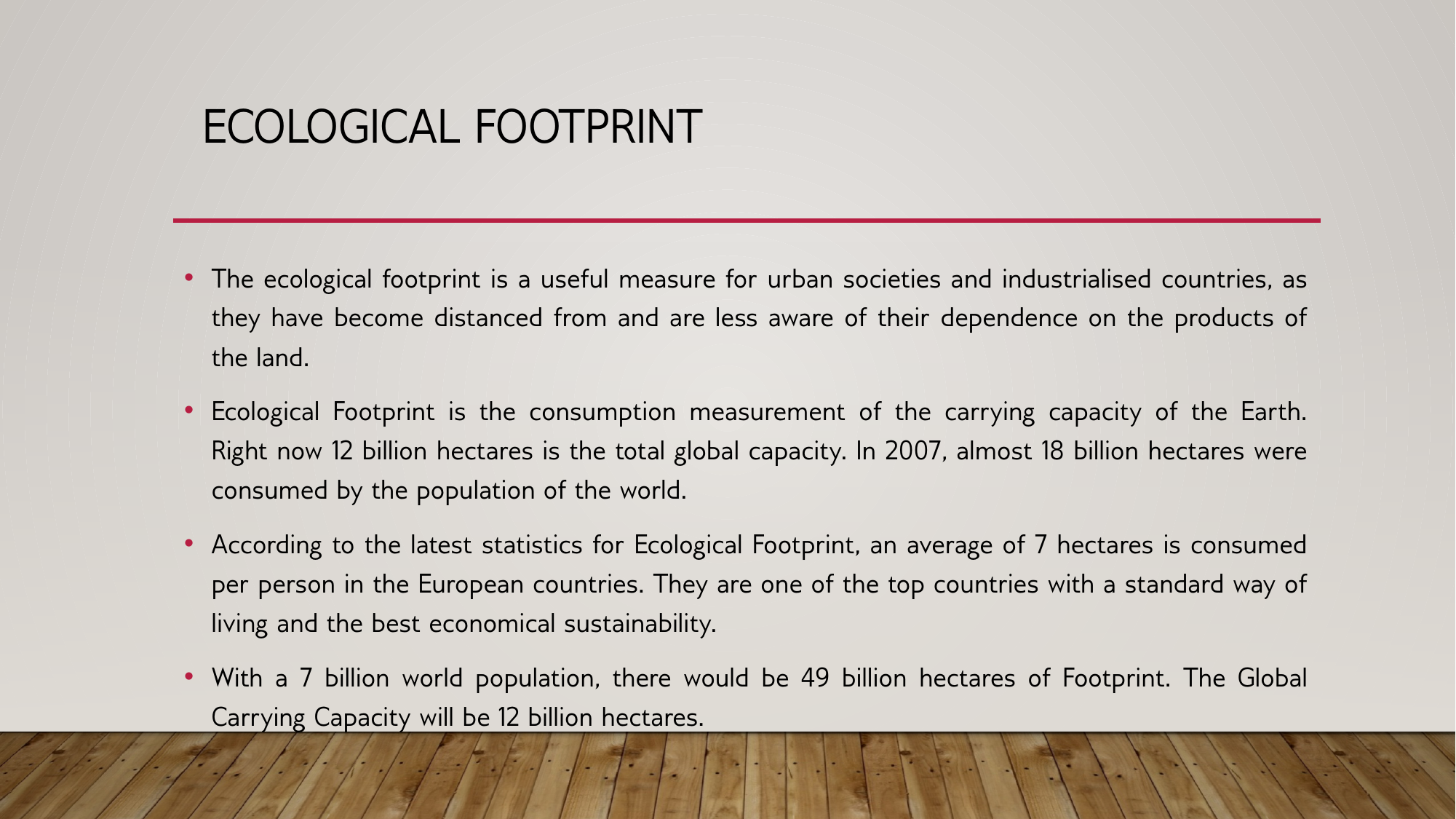

# ecological footprint
The ecological footprint is a useful measure for urban societies and industrialised countries, as they have become distanced from and are less aware of their dependence on the products of the land.
Ecological Footprint is the consumption measurement of the carrying capacity of the Earth. Right now 12 billion hectares is the total global capacity. In 2007, almost 18 billion hectares were consumed by the population of the world.
According to the latest statistics for Ecological Footprint, an average of 7 hectares is consumed per person in the European countries. They are one of the top countries with a standard way of living and the best economical sustainability.
With a 7 billion world population, there would be 49 billion hectares of Footprint. The Global Carrying Capacity will be 12 billion hectares.